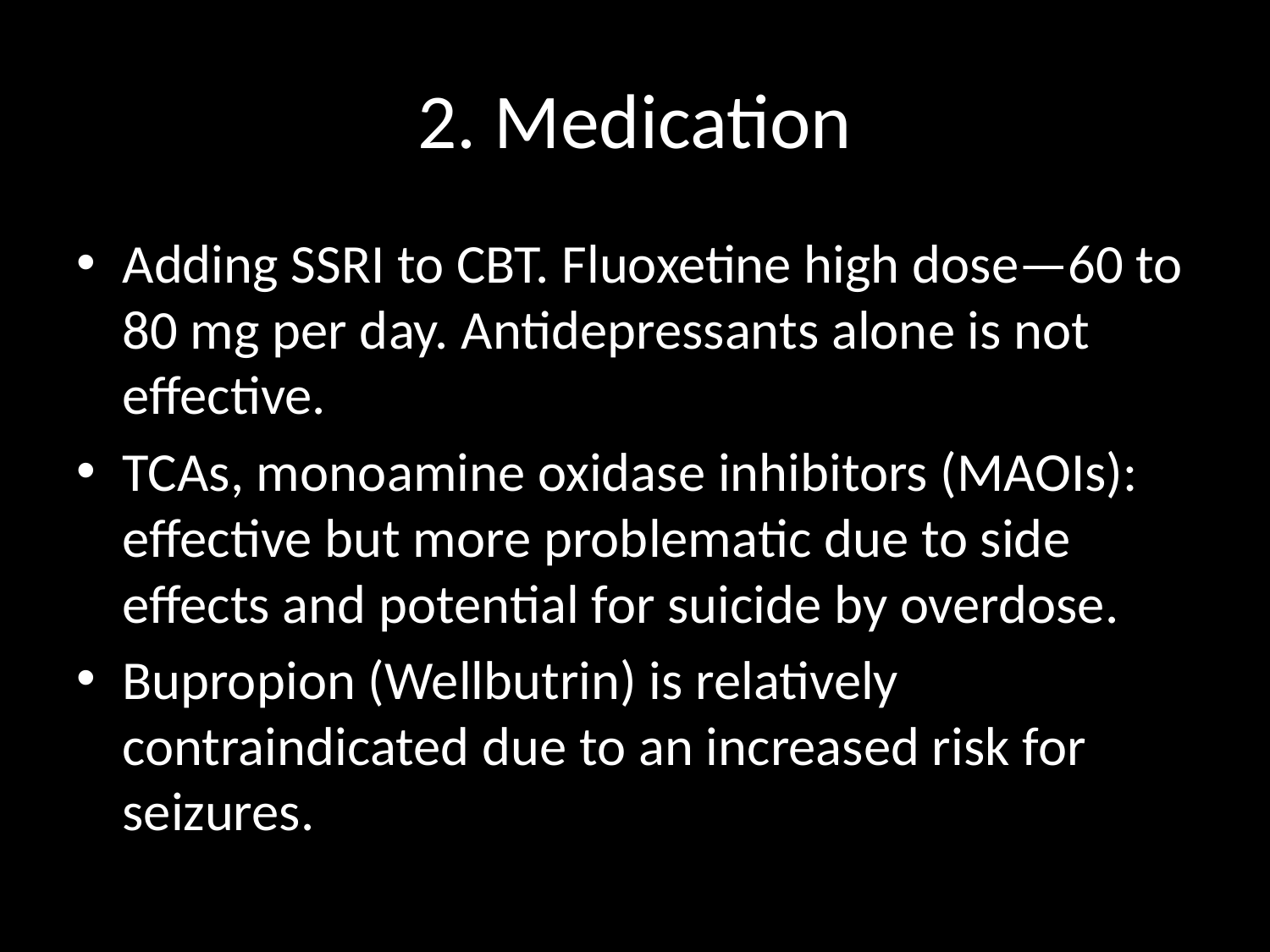

# 2. Medication
Adding SSRI to CBT. Fluoxetine high dose—60 to 80 mg per day. Antidepressants alone is not effective.
TCAs, monoamine oxidase inhibitors (MAOIs): effective but more problematic due to side effects and potential for suicide by overdose.
Bupropion (Wellbutrin) is relatively contraindicated due to an increased risk for seizures.